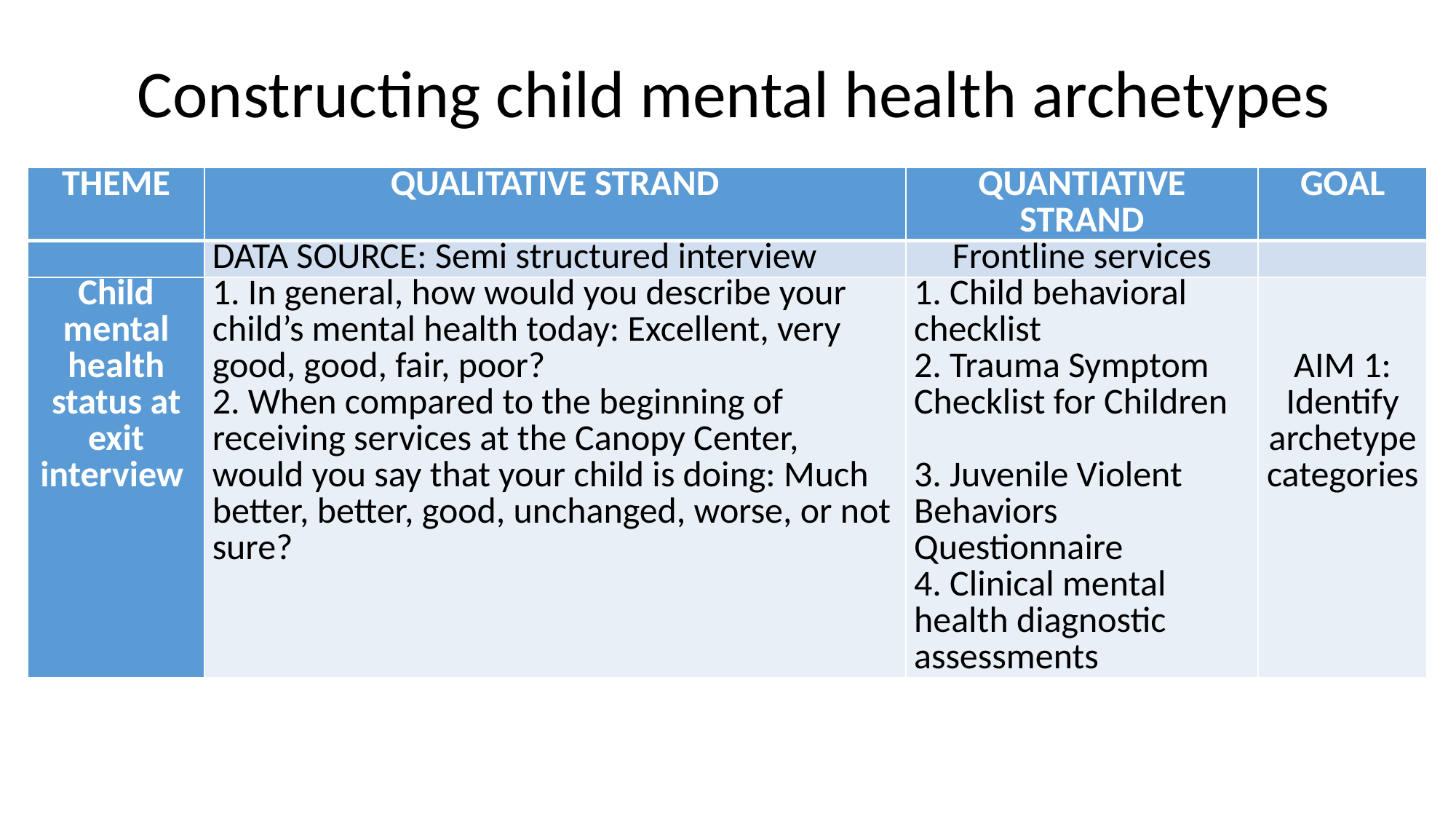

# Constructing child mental health archetypes
| THEME | QUALITATIVE STRAND | QUANTIATIVE STRAND | GOAL |
| --- | --- | --- | --- |
|  | DATA SOURCE: Semi structured interview | Frontline services |  |
| Child mental health status at exit interview | 1. In general, how would you describe your child’s mental health today: Excellent, very good, good, fair, poor? 2. When compared to the beginning of receiving services at the Canopy Center, would you say that your child is doing: Much better, better, good, unchanged, worse, or not sure? | 1. Child behavioral checklist   2. Trauma Symptom Checklist for Children 3. Juvenile Violent Behaviors Questionnaire 4. Clinical mental health diagnostic assessments | AIM 1: Identify archetype categories |